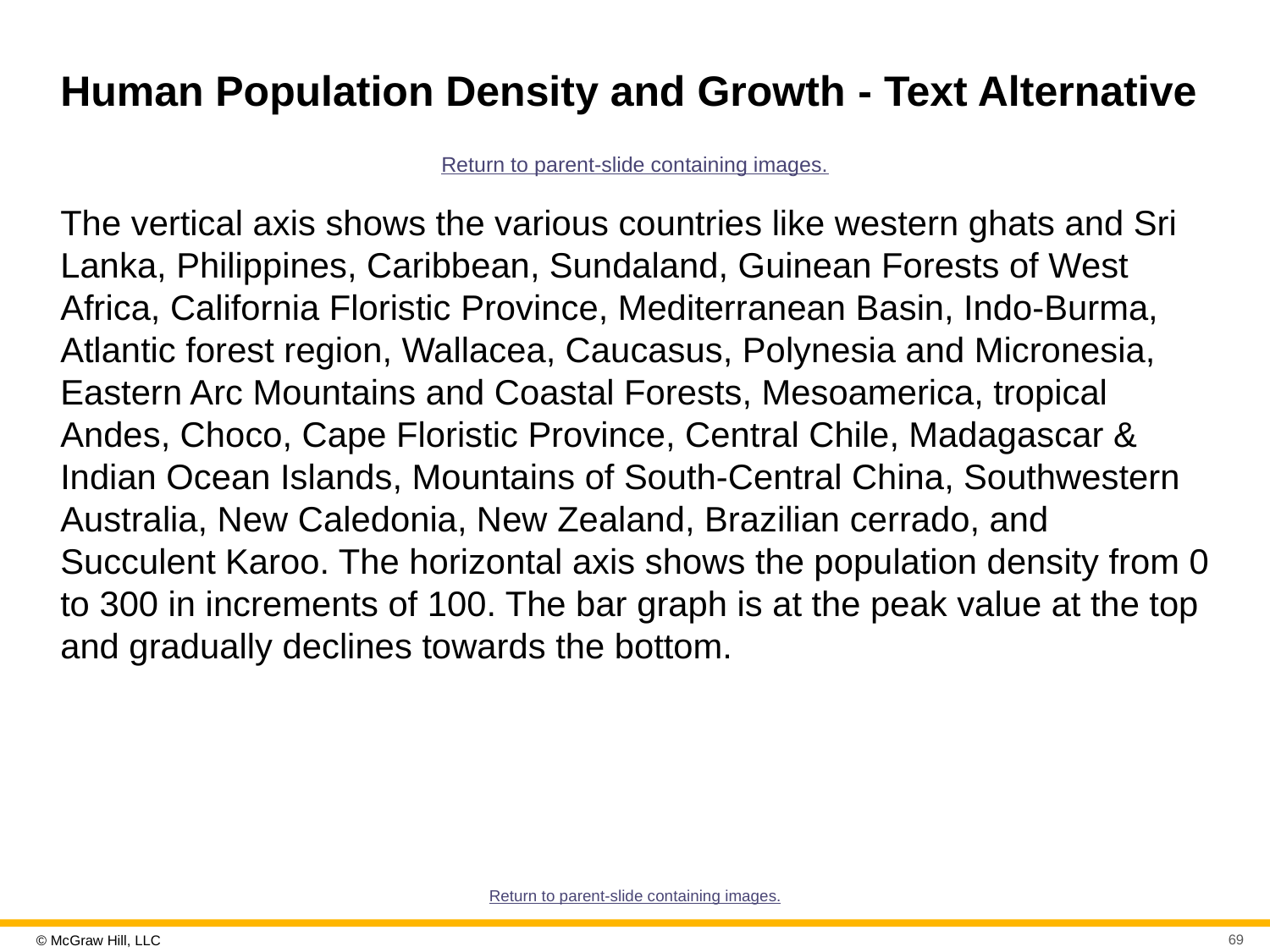

# Human Population Density and Growth - Text Alternative
Return to parent-slide containing images.
The vertical axis shows the various countries like western ghats and Sri Lanka, Philippines, Caribbean, Sundaland, Guinean Forests of West Africa, California Floristic Province, Mediterranean Basin, Indo-Burma,  Atlantic forest region, Wallacea, Caucasus, Polynesia and Micronesia, Eastern Arc Mountains and Coastal Forests, Mesoamerica, tropical Andes, Choco, Cape Floristic Province, Central Chile, Madagascar & Indian Ocean Islands, Mountains of South-Central China, Southwestern Australia, New Caledonia, New Zealand, Brazilian cerrado, and Succulent Karoo. The horizontal axis shows the population density from 0 to 300 in increments of 100. The bar graph is at the peak value at the top and gradually declines towards the bottom.
Return to parent-slide containing images.
69